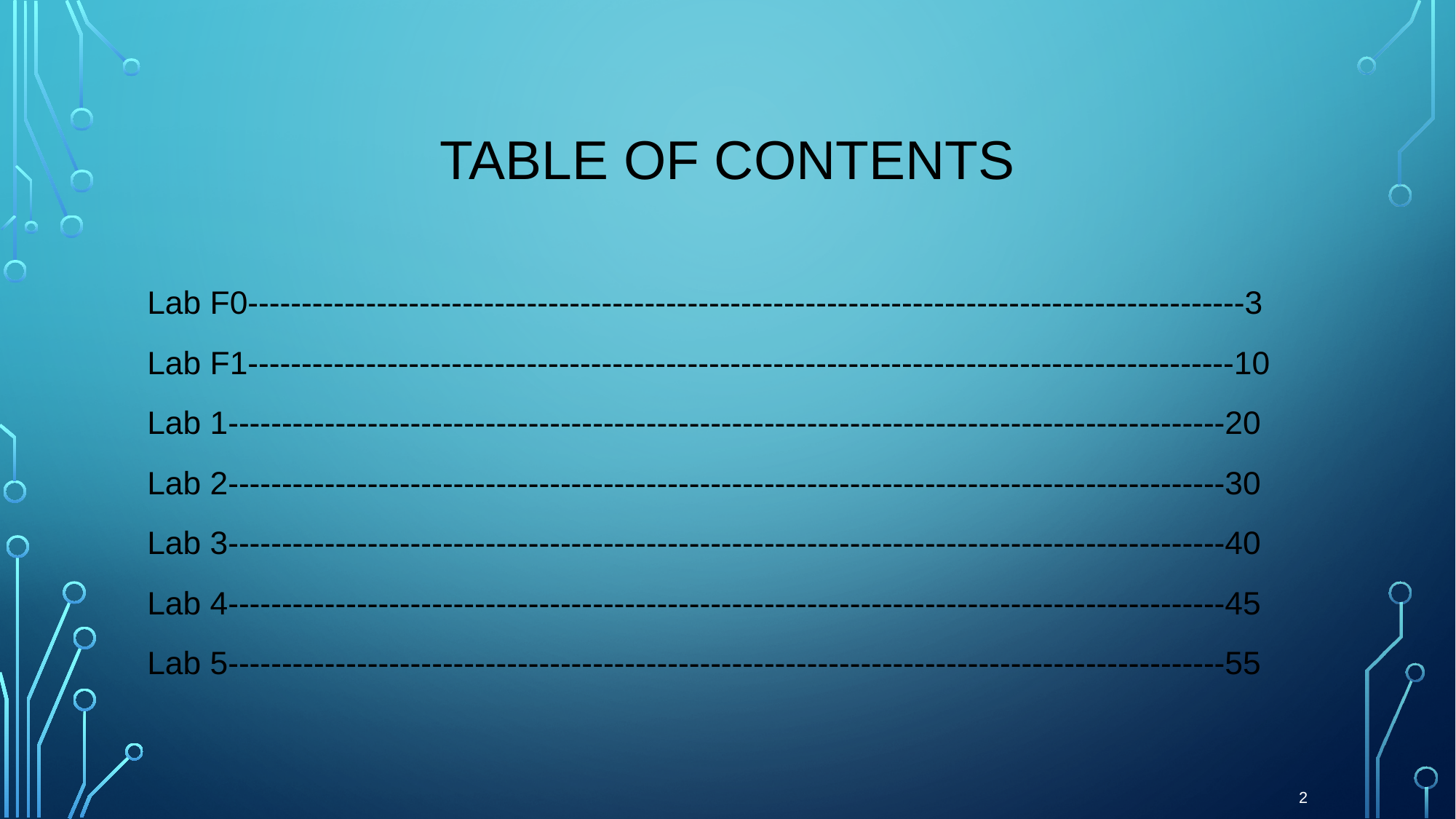

# Table of Contents
Lab F0---------------------------------------------------------------------------------------------3
Lab F1--------------------------------------------------------------------------------------------10
Lab 1---------------------------------------------------------------------------------------------20
Lab 2---------------------------------------------------------------------------------------------30
Lab 3---------------------------------------------------------------------------------------------40
Lab 4---------------------------------------------------------------------------------------------45
Lab 5---------------------------------------------------------------------------------------------55
2